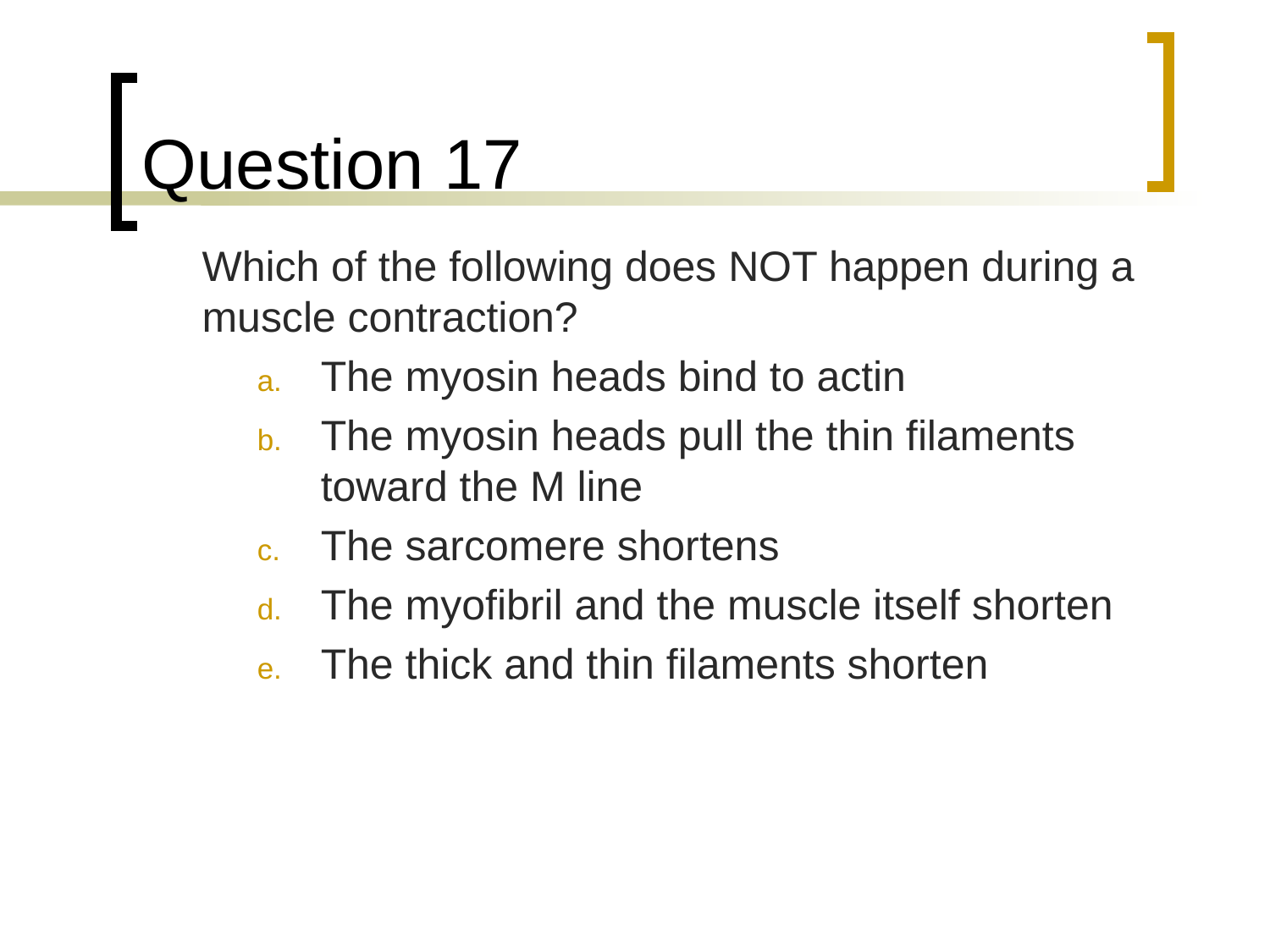

# Question 17
	Which of the following does NOT happen during a muscle contraction?
The myosin heads bind to actin
The myosin heads pull the thin filaments toward the M line
The sarcomere shortens
The myofibril and the muscle itself shorten
The thick and thin filaments shorten